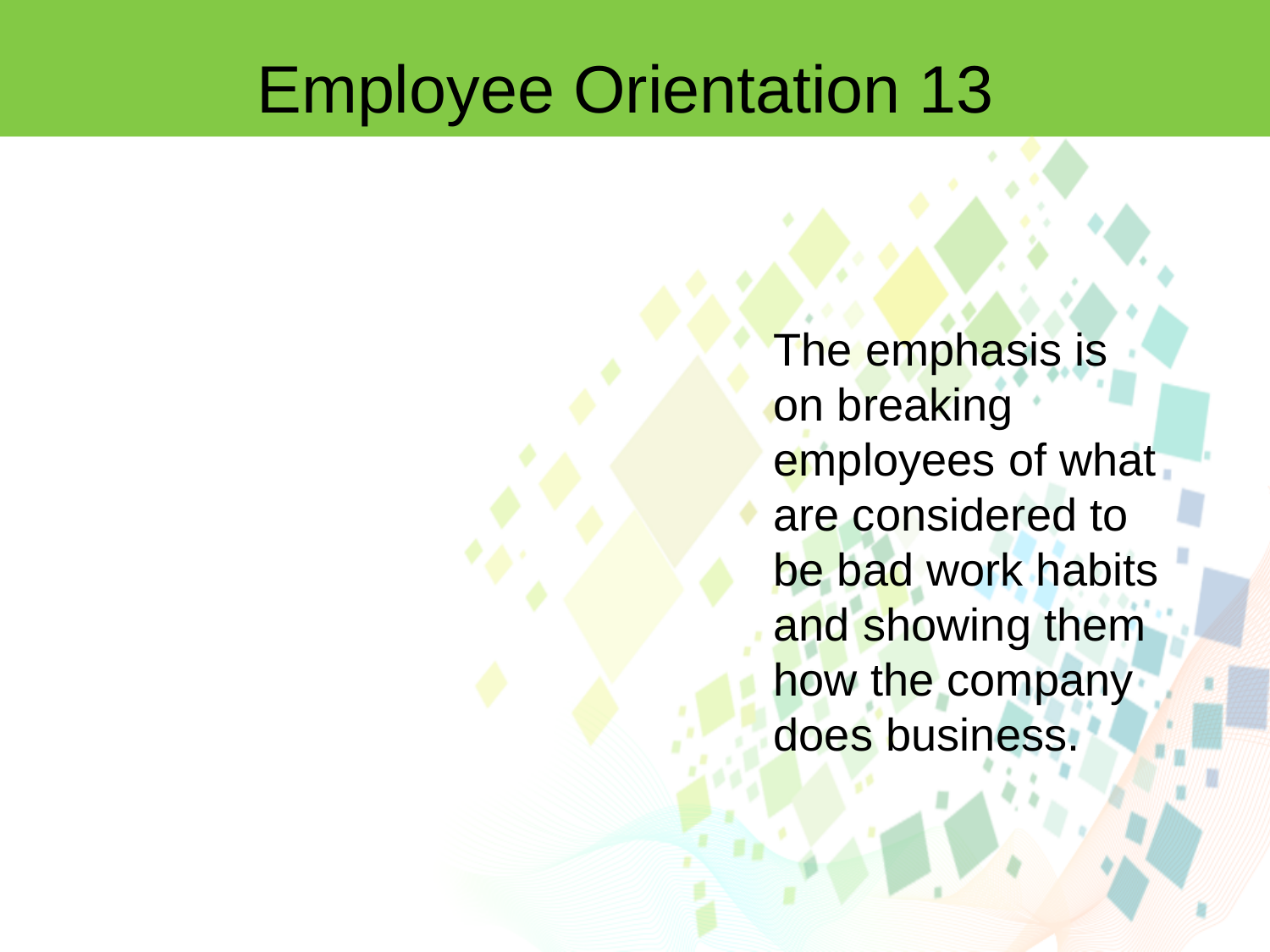

Employee Orientation 13
The emphasis is on breaking employees of what are considered to be bad work habits and showing them how the company
does business.